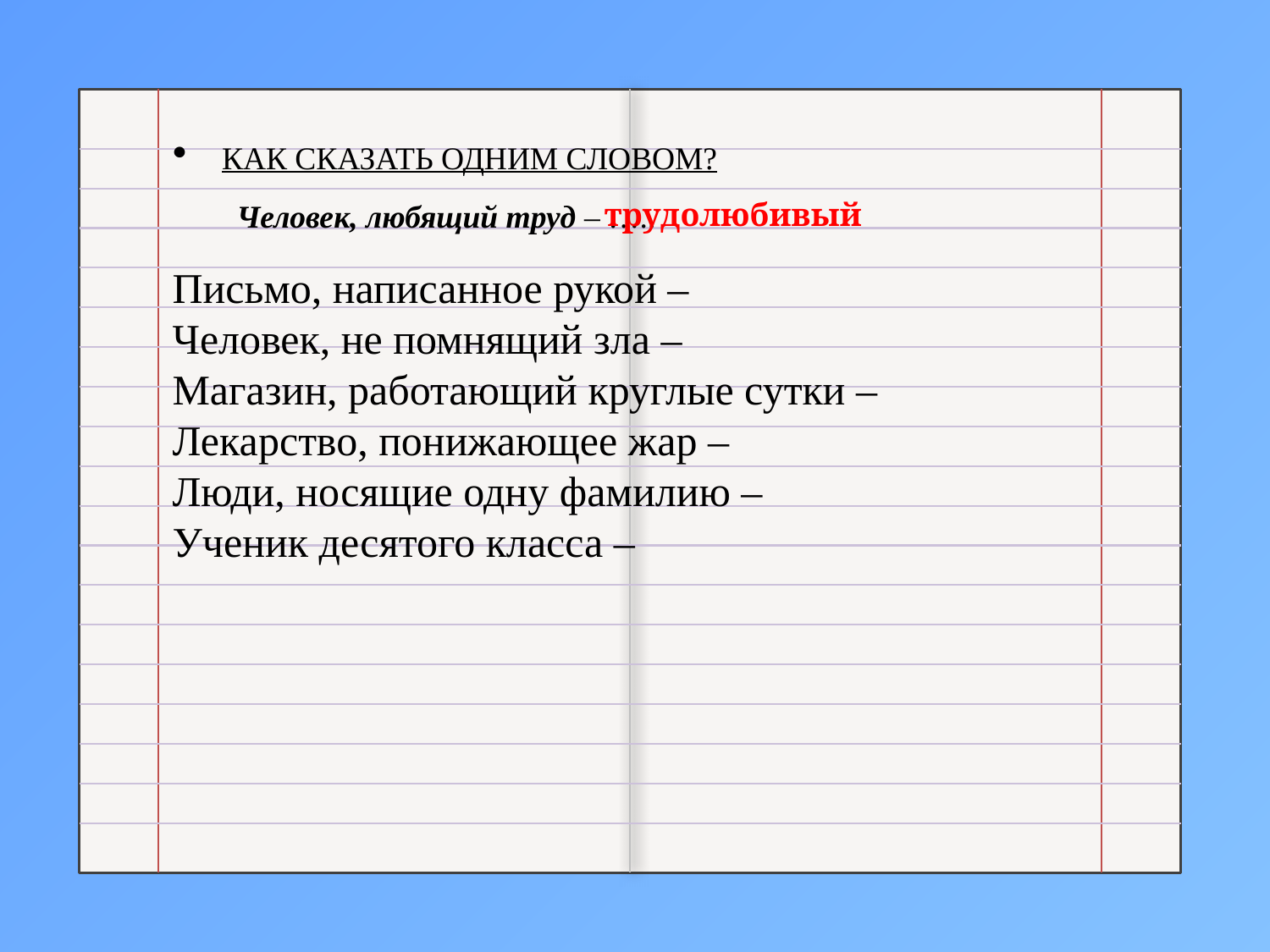

КАК СКАЗАТЬ ОДНИМ СЛОВОМ?
трудолюбивый
Человек, любящий труд – …..
Письмо, написанное рукой –
Человек, не помнящий зла –
Магазин, работающий круглые сутки –
Лекарство, понижающее жар –
Люди, носящие одну фамилию –
Ученик десятого класса –